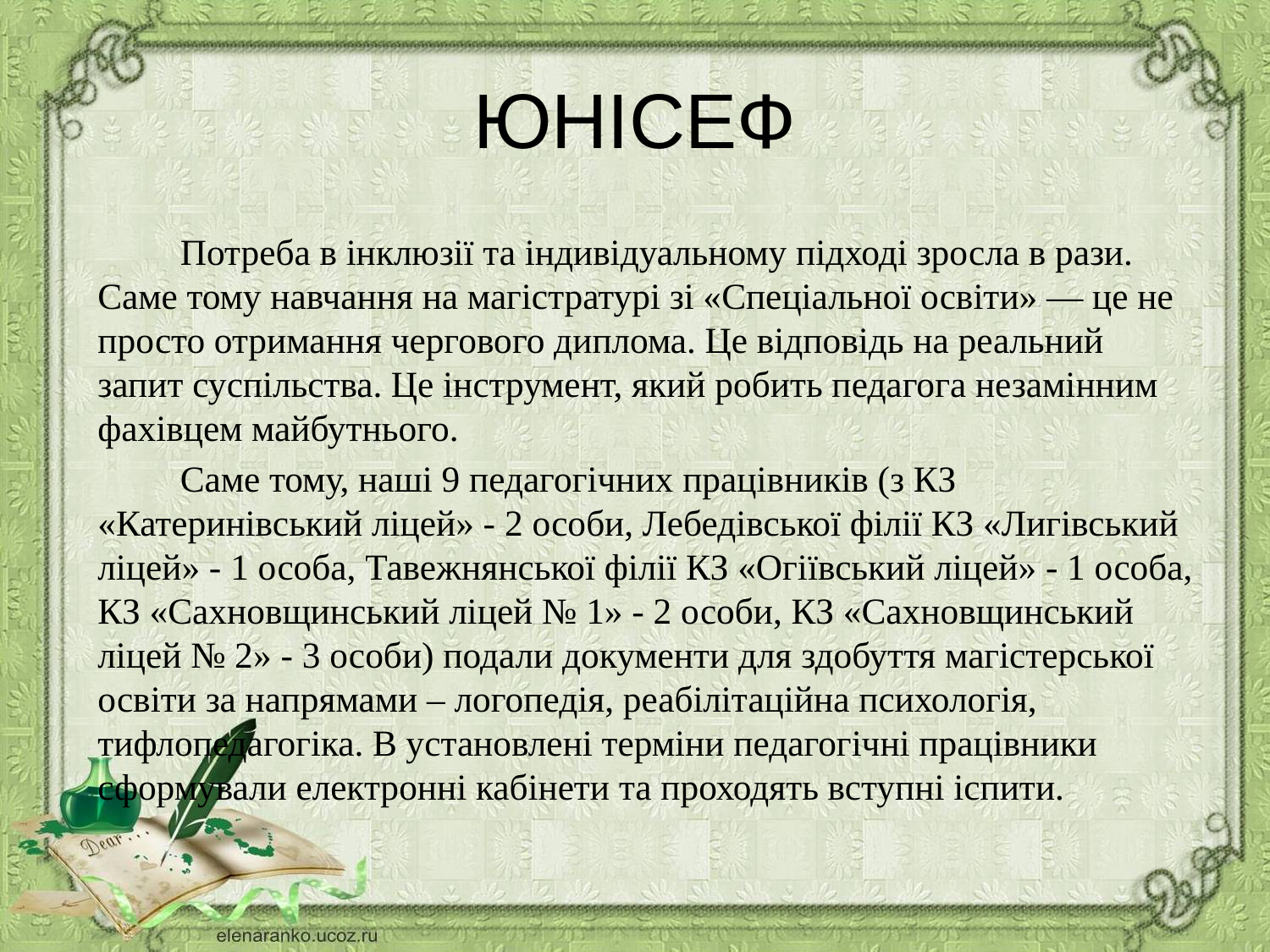

# ЮНІСЕФ
	Потреба в інклюзії та індивідуальному підході зросла в рази. Саме тому навчання на магістратурі зі «Спеціальної освіти» — це не просто отримання чергового диплома. Це відповідь на реальний запит суспільства. Це інструмент, який робить педагога незамінним фахівцем майбутнього.
	Саме тому, наші 9 педагогічних працівників (з КЗ «Катеринівський ліцей» - 2 особи, Лебедівської філії КЗ «Лигівський ліцей» - 1 особа, Тавежнянської філії КЗ «Огіївський ліцей» - 1 особа, КЗ «Сахновщинський ліцей № 1» - 2 особи, КЗ «Сахновщинський ліцей № 2» - 3 особи) подали документи для здобуття магістерської освіти за напрямами – логопедія, реабілітаційна психологія, тифлопедагогіка. В установлені терміни педагогічні працівники сформували електронні кабінети та проходять вступні іспити.